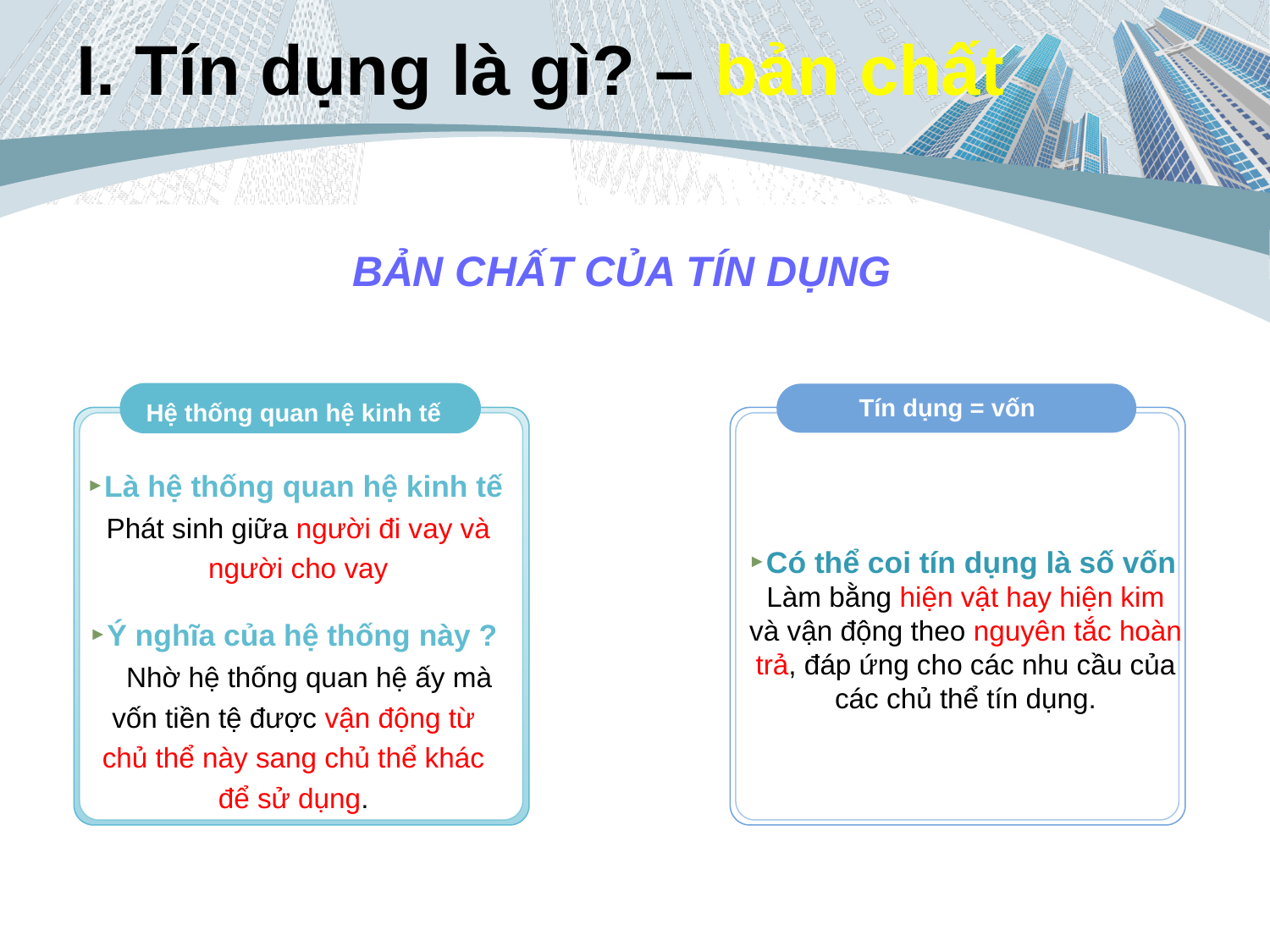

# I. Tín dụng là gì? – bản chất
BẢN CHẤT CỦA TÍN DỤNG

Tín dụng = vốn
Hệ thống quan hệ kinh tế

Là hệ thống quan hệ kinh tế
Phát sinh giữa người đi vay và người cho vay
Có thể coi tín dụng là số vốn
Làm bằng hiện vật hay hiện kim và vận động theo nguyên tắc hoàn trả, đáp ứng cho các nhu cầu của các chủ thể tín dụng.
Ý nghĩa của hệ thống này ?
    Nhờ hệ thống quan hệ ấy mà vốn tiền tệ được vận động từ chủ thể này sang chủ thể khác để sử dụng.